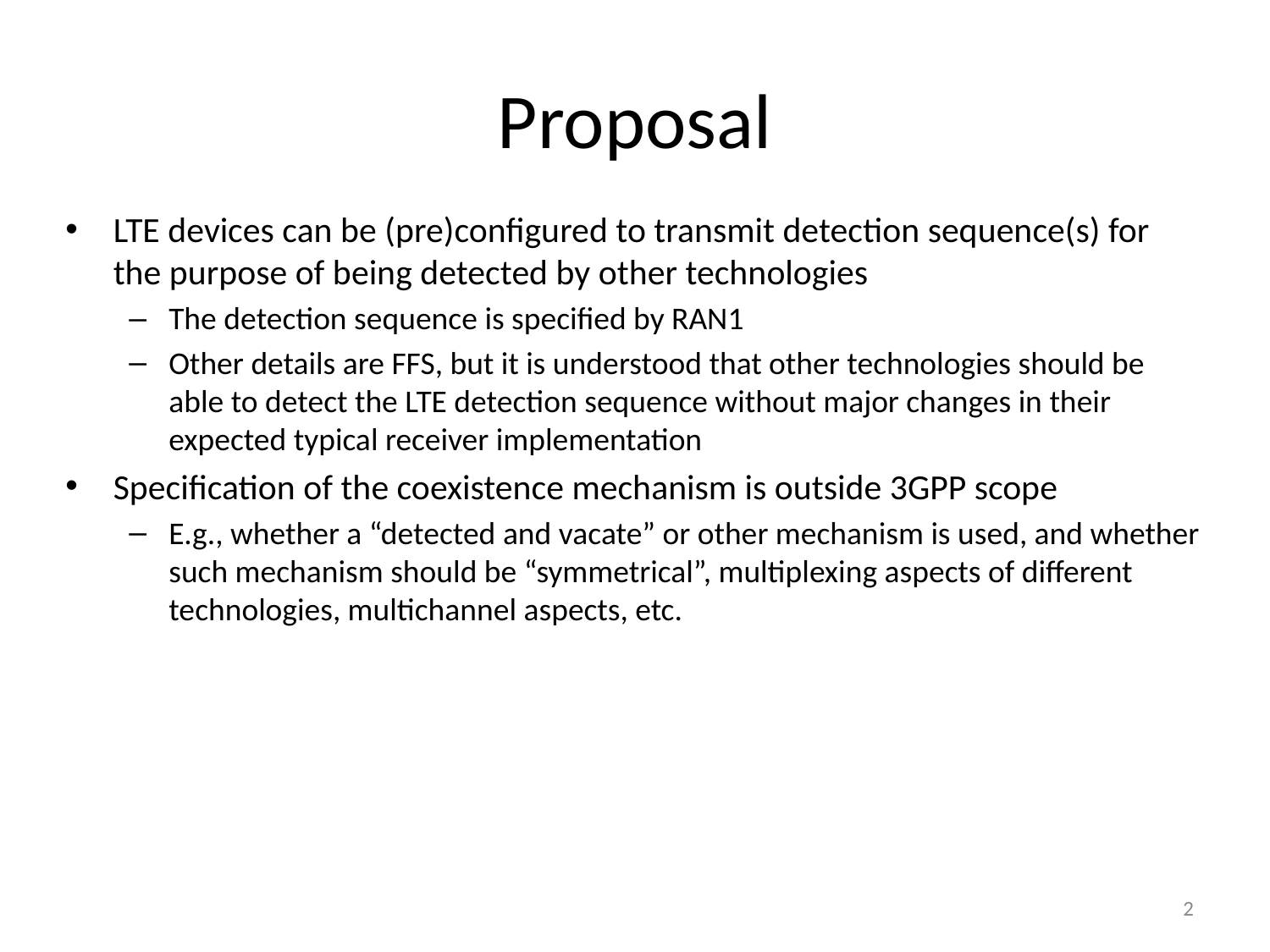

# Proposal
LTE devices can be (pre)configured to transmit detection sequence(s) for the purpose of being detected by other technologies
The detection sequence is specified by RAN1
Other details are FFS, but it is understood that other technologies should be able to detect the LTE detection sequence without major changes in their expected typical receiver implementation
Specification of the coexistence mechanism is outside 3GPP scope
E.g., whether a “detected and vacate” or other mechanism is used, and whether such mechanism should be “symmetrical”, multiplexing aspects of different technologies, multichannel aspects, etc.
2